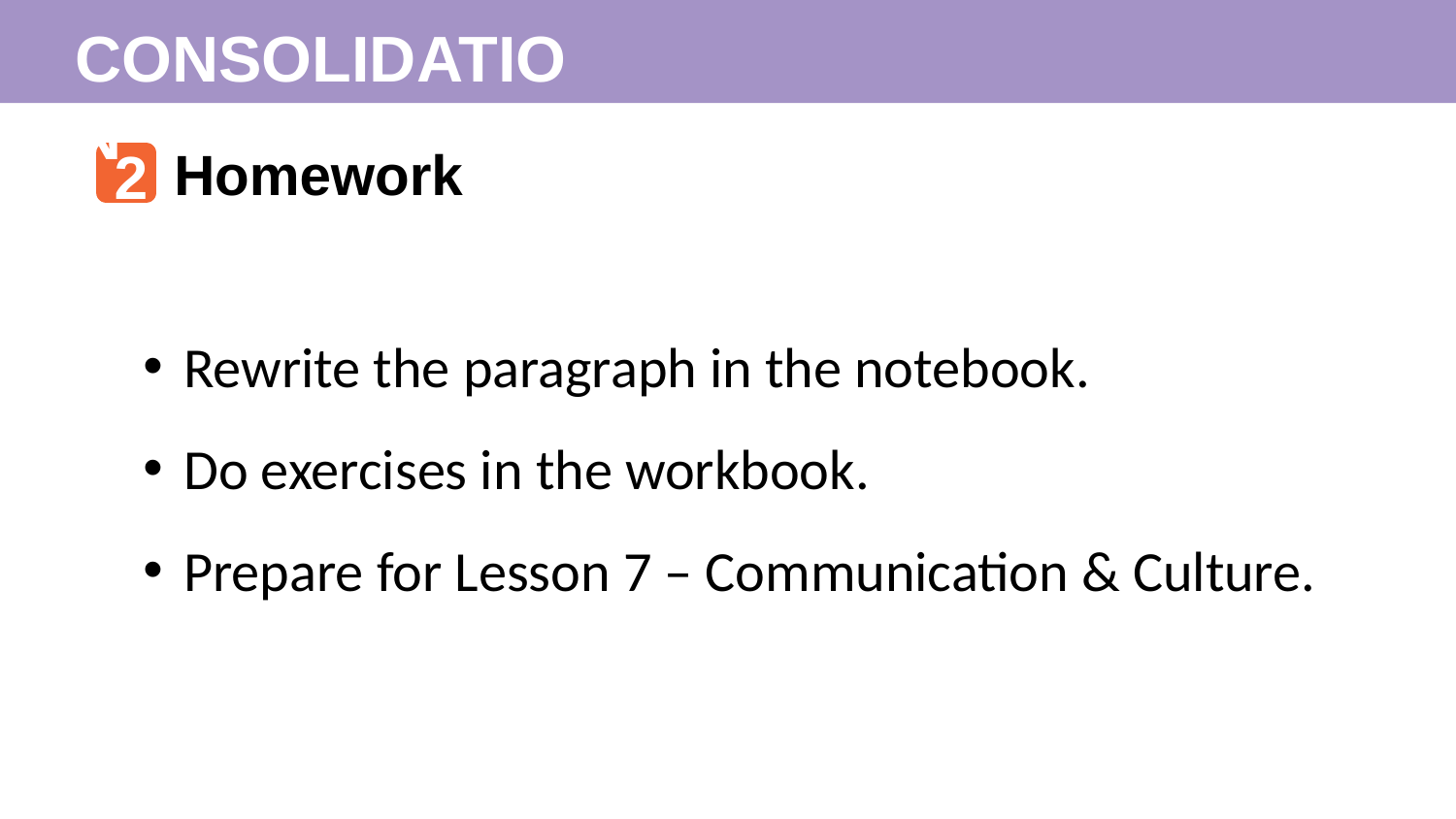

CONSOLIDATION
2
Homework

Rewrite the paragraph in the notebook.
Do exercises in the workbook.
Prepare for Lesson 7 – Communication & Culture.